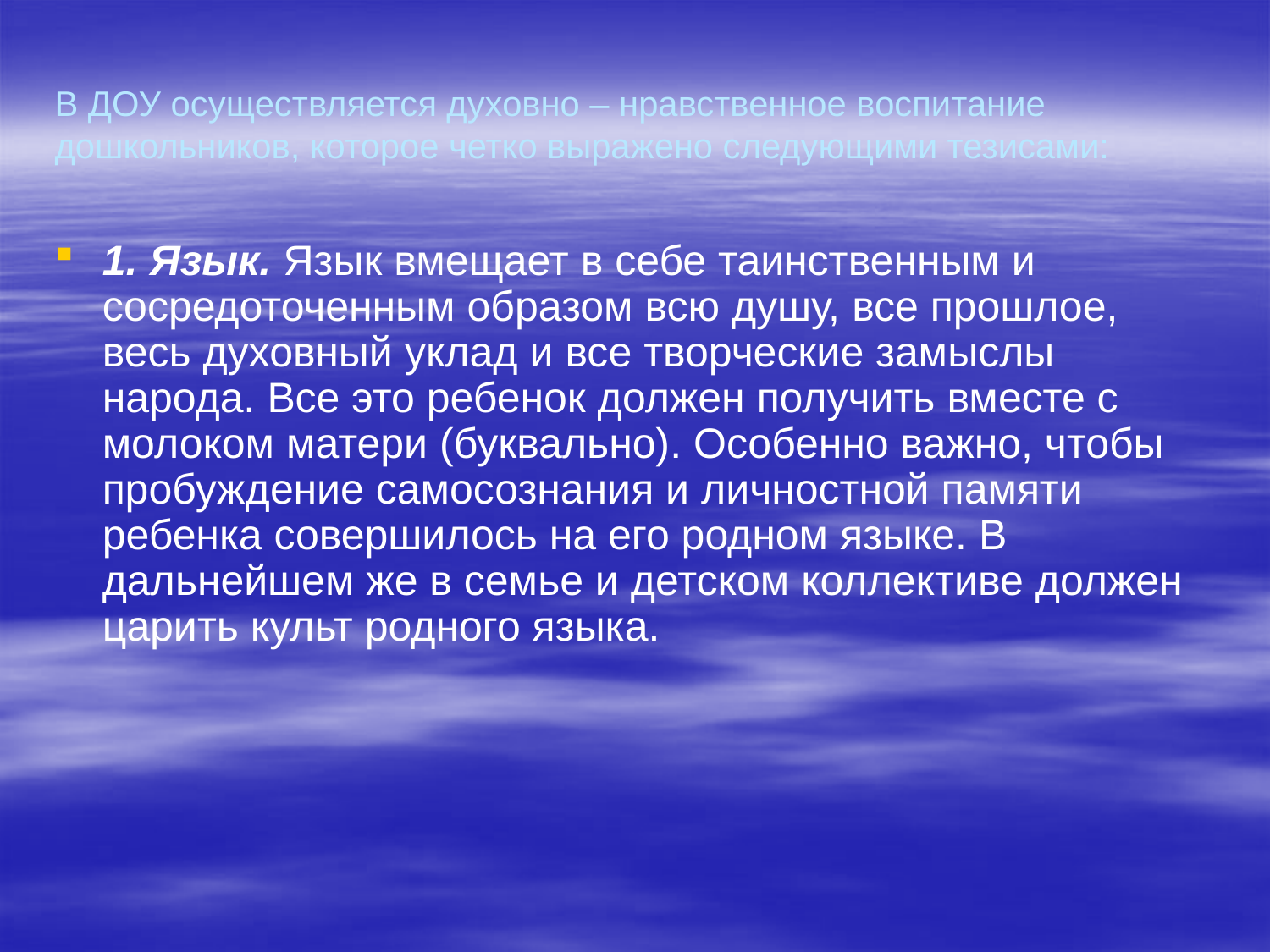

# В ДОУ осуществляется духовно – нравственное воспитание дошкольников, которое четко выражено следующими тезисами:
1. Язык. Язык вмещает в себе таинственным и сосредоточенным образом всю душу, все прошлое, весь духовный уклад и все творческие замыслы народа. Все это ребенок должен получить вместе с молоком матери (буквально). Особенно важно, чтобы пробуждение самосознания и личностной памяти ребенка совершилось на его родном языке. В дальнейшем же в семье и детском коллективе должен царить культ родного языка.